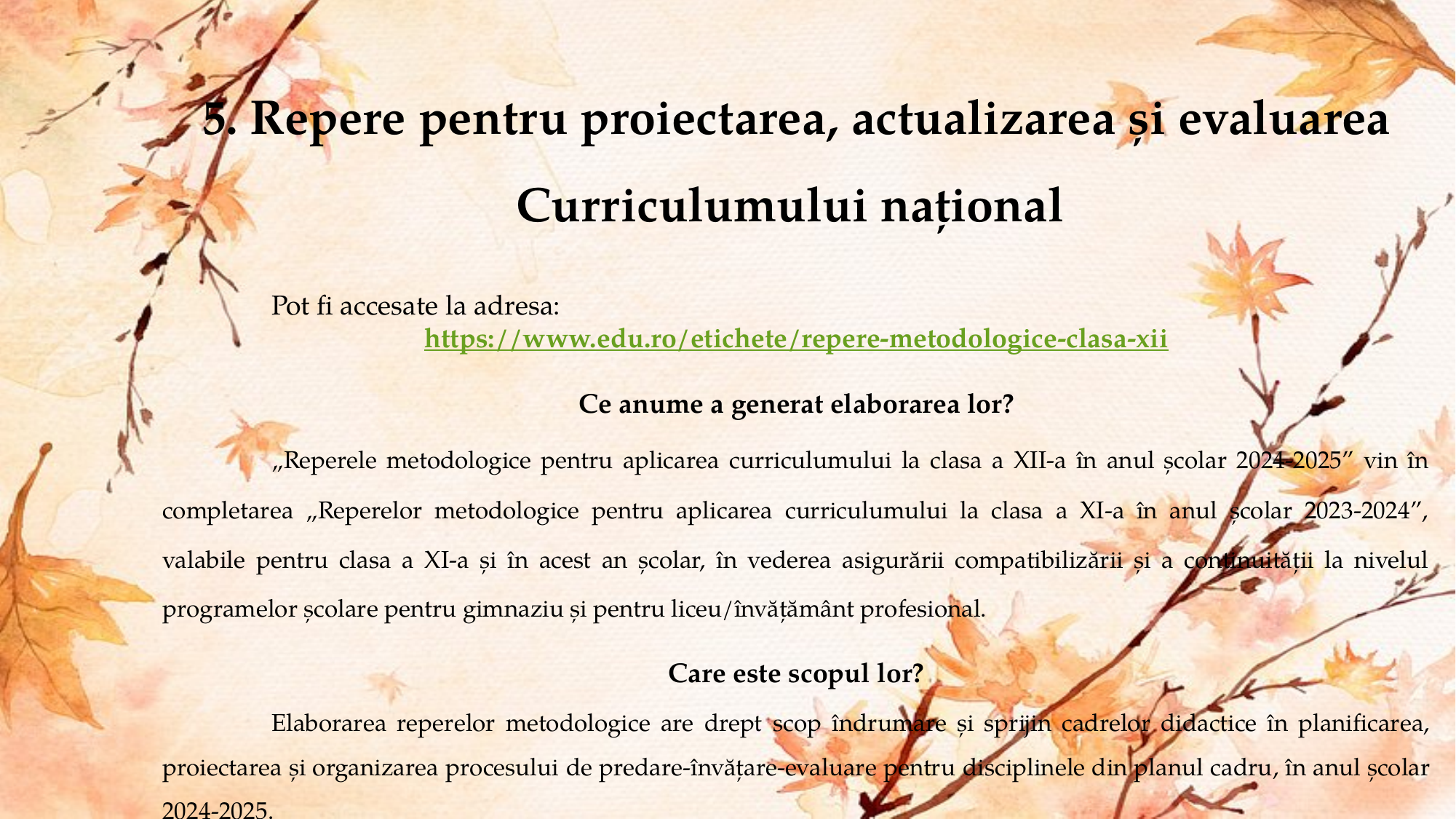

5. Repere pentru proiectarea, actualizarea și evaluarea Curriculumului național

	Pot fi accesate la adresa:
https://www.edu.ro/etichete/repere-metodologice-clasa-xii

Ce anume a generat elaborarea lor?
	„Reperele metodologice pentru aplicarea curriculumului la clasa a XII-a în anul școlar 2024-2025” vin în completarea „Reperelor metodologice pentru aplicarea curriculumului la clasa a XI-a în anul școlar 2023-2024”, valabile pentru clasa a XI-a și în acest an școlar, în vederea asigurării compatibilizării și a continuității la nivelul programelor școlare pentru gimnaziu și pentru liceu/învățământ profesional.

Care este scopul lor?
	Elaborarea reperelor metodologice are drept scop îndrumare și sprijin cadrelor didactice în planificarea, proiectarea și organizarea procesului de predare-învățare-evaluare pentru disciplinele din planul cadru, în anul școlar 2024-2025.